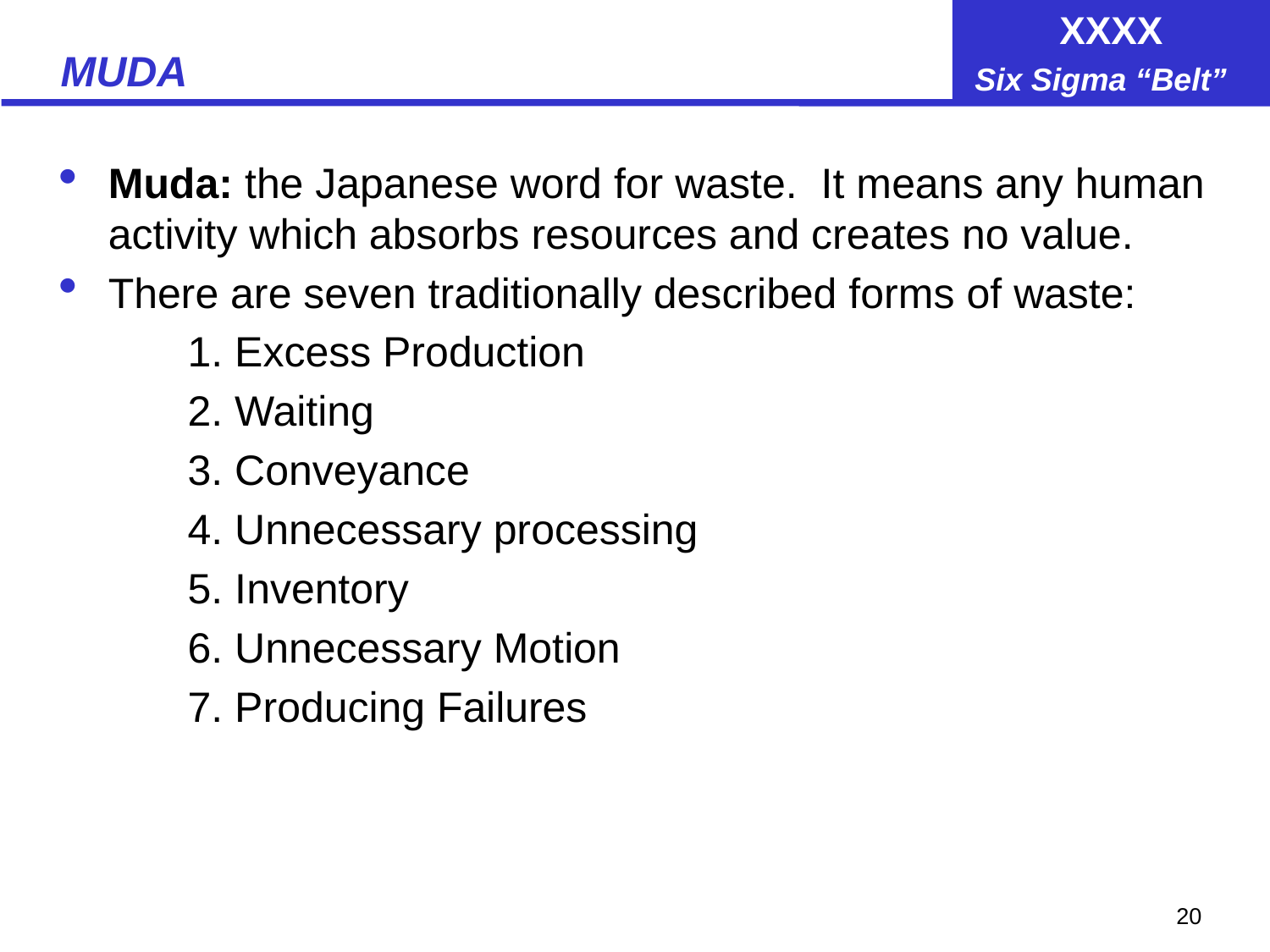

# MUDA
Muda: the Japanese word for waste.  It means any human activity which absorbs resources and creates no value.
There are seven traditionally described forms of waste:
1. Excess Production
2. Waiting
3. Conveyance
4. Unnecessary processing
5. Inventory
6. Unnecessary Motion
7. Producing Failures